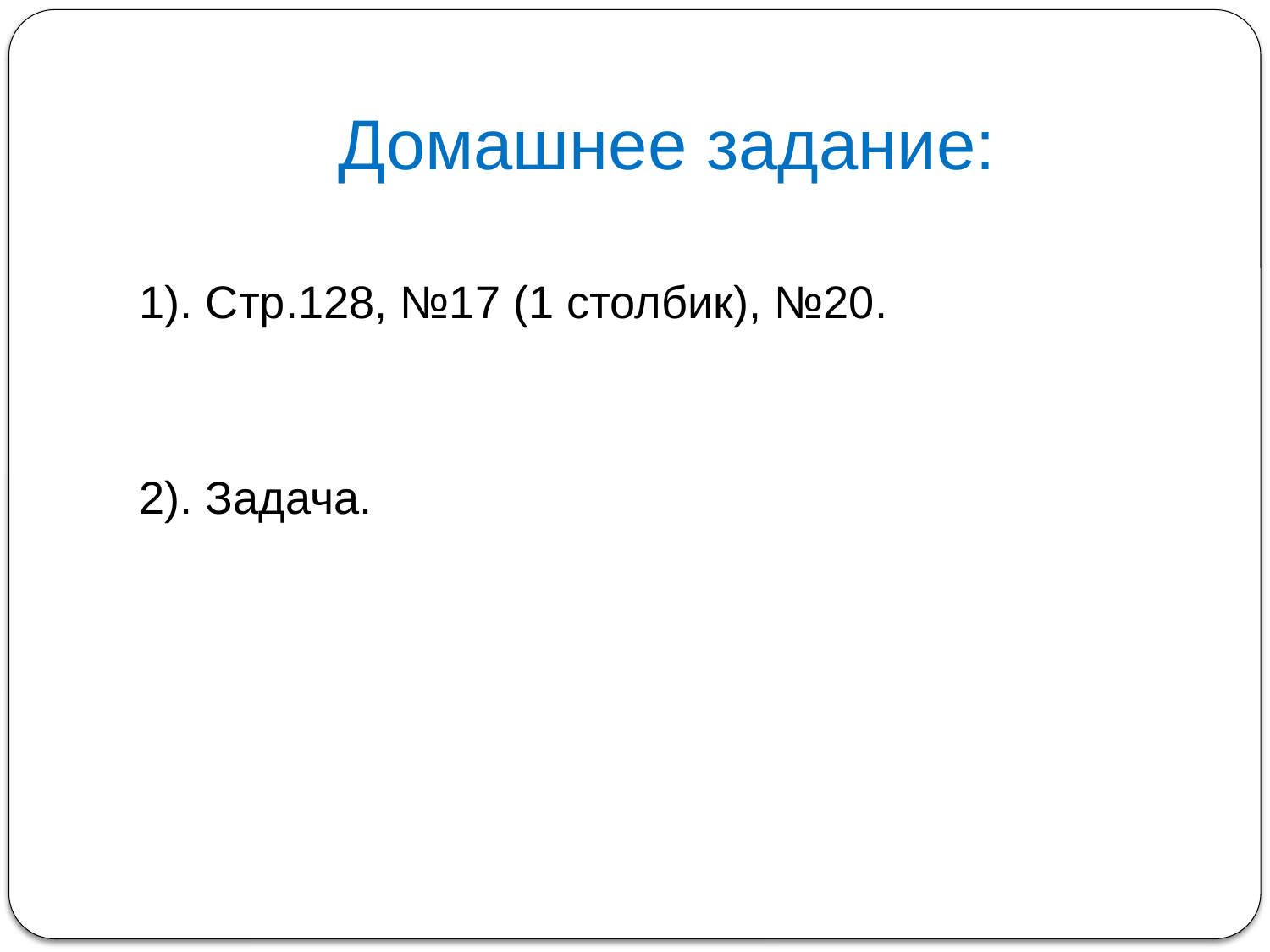

# Домашнее задание:

1). Стр.128, №17 (1 столбик), №20.

2). Задача.